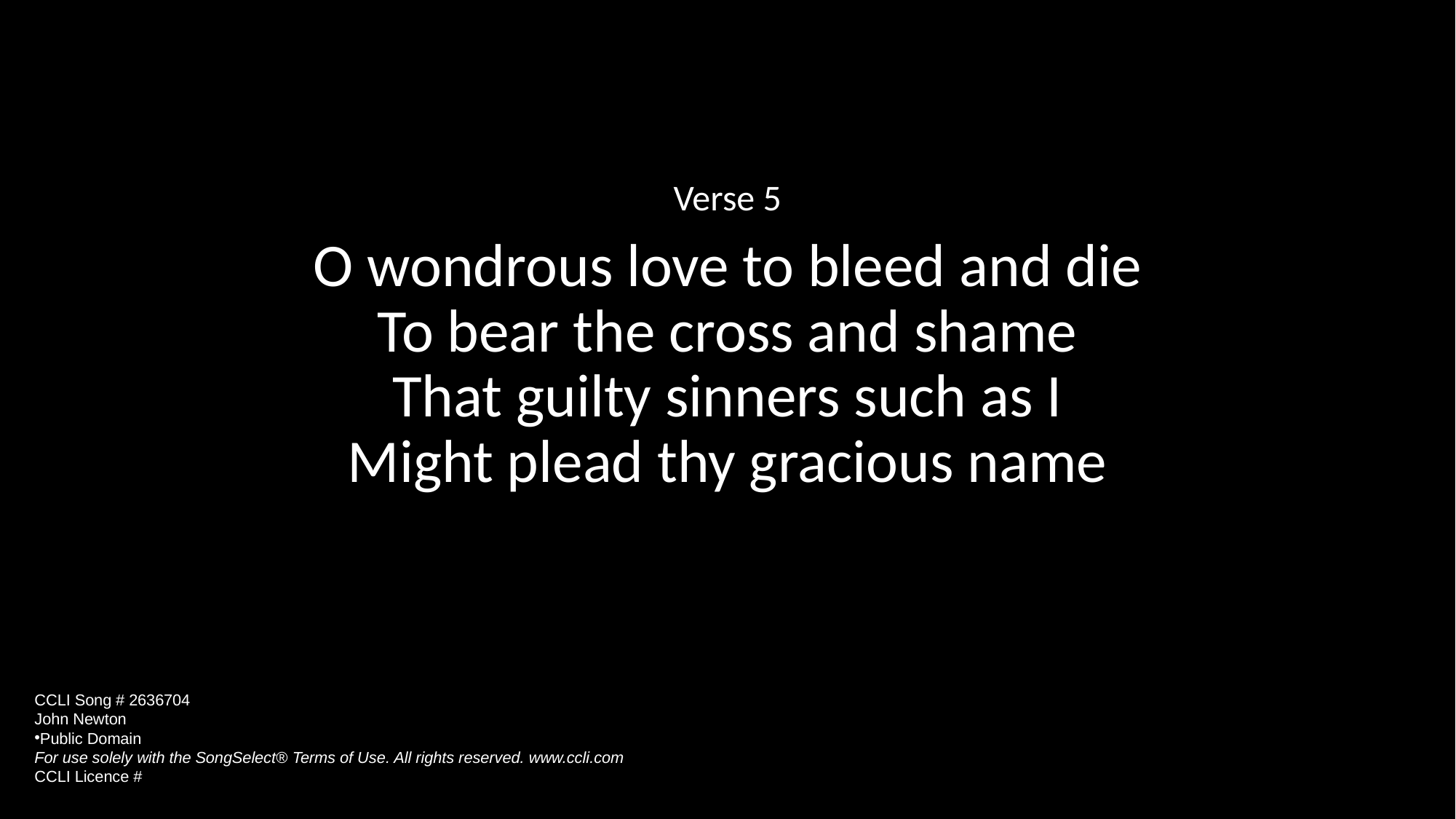

Verse 5
O wondrous love to bleed and die
To bear the cross and shame
That guilty sinners such as I
Might plead thy gracious name
CCLI Song # 2636704
John Newton
Public Domain
For use solely with the SongSelect® Terms of Use. All rights reserved. www.ccli.com
CCLI Licence #